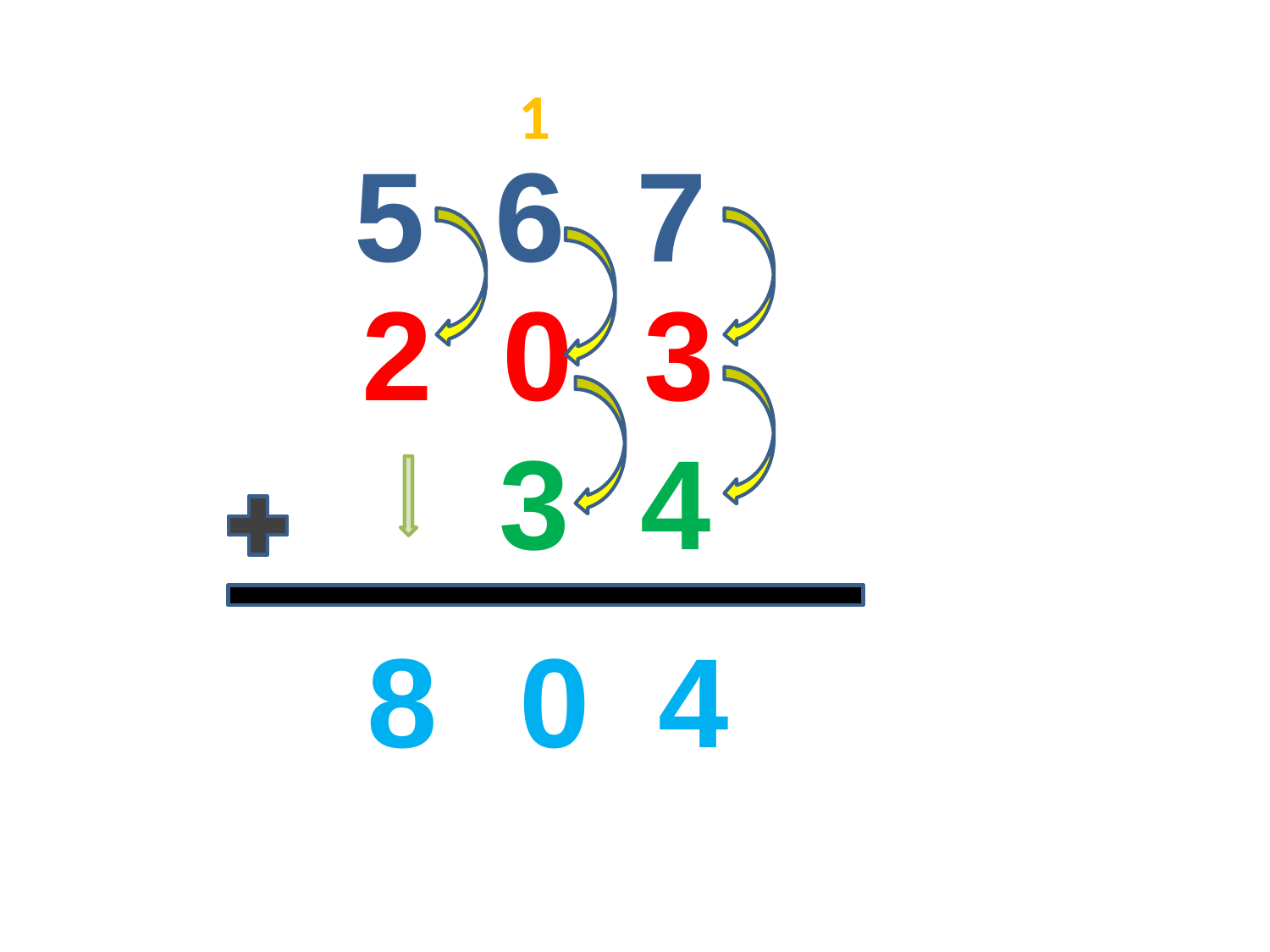

1
5  6  7

 2  0  3

3  4

8
0
4